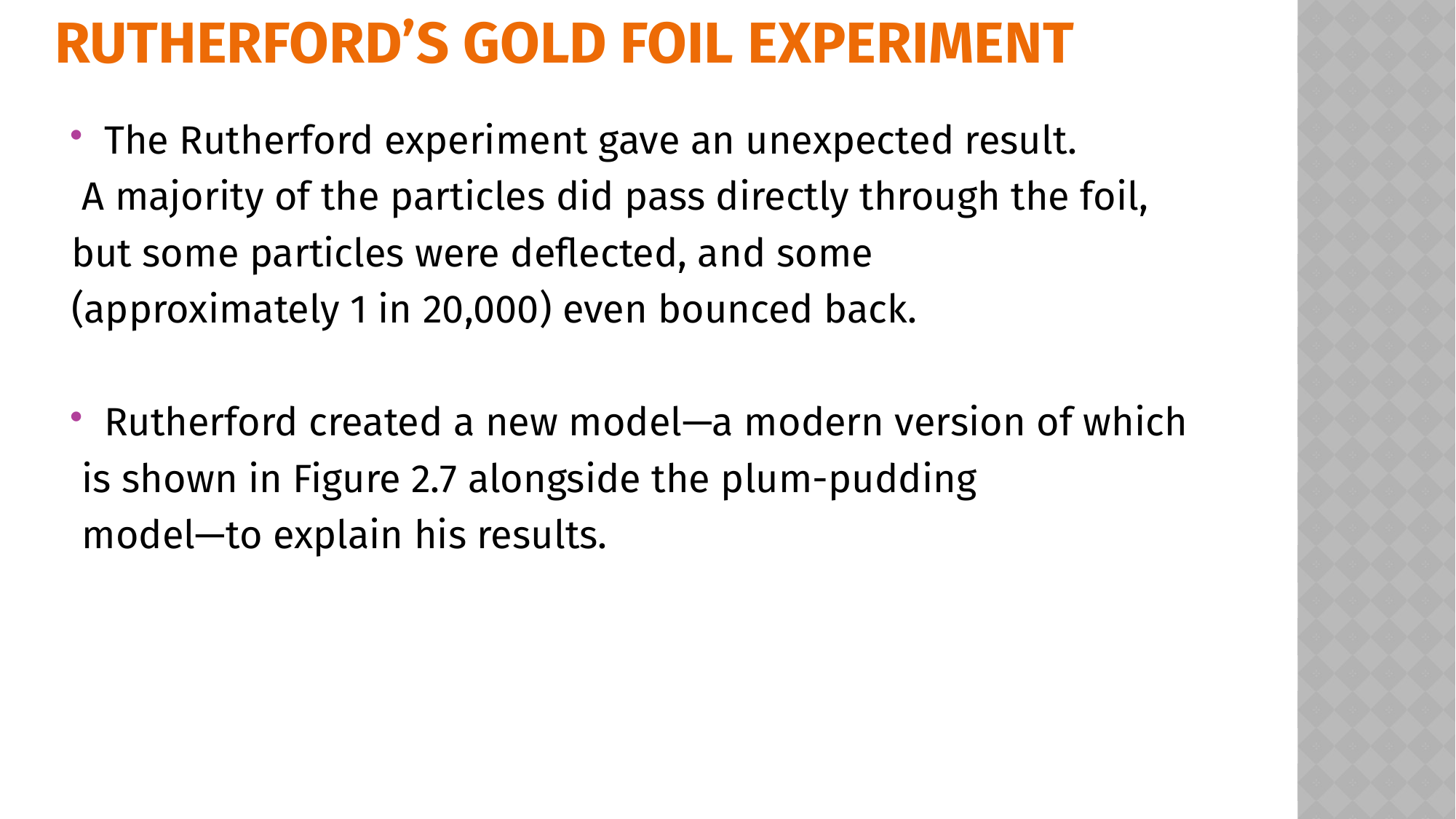

# Rutherford’s Gold Foil Experiment
The Rutherford experiment gave an unexpected result.
 A majority of the particles did pass directly through the foil,
but some particles were deflected, and some
(approximately 1 in 20,000) even bounced back.

Rutherford created a new model—a modern version of which
 is shown in Figure 2.7 alongside the plum-pudding
 model—to explain his results.